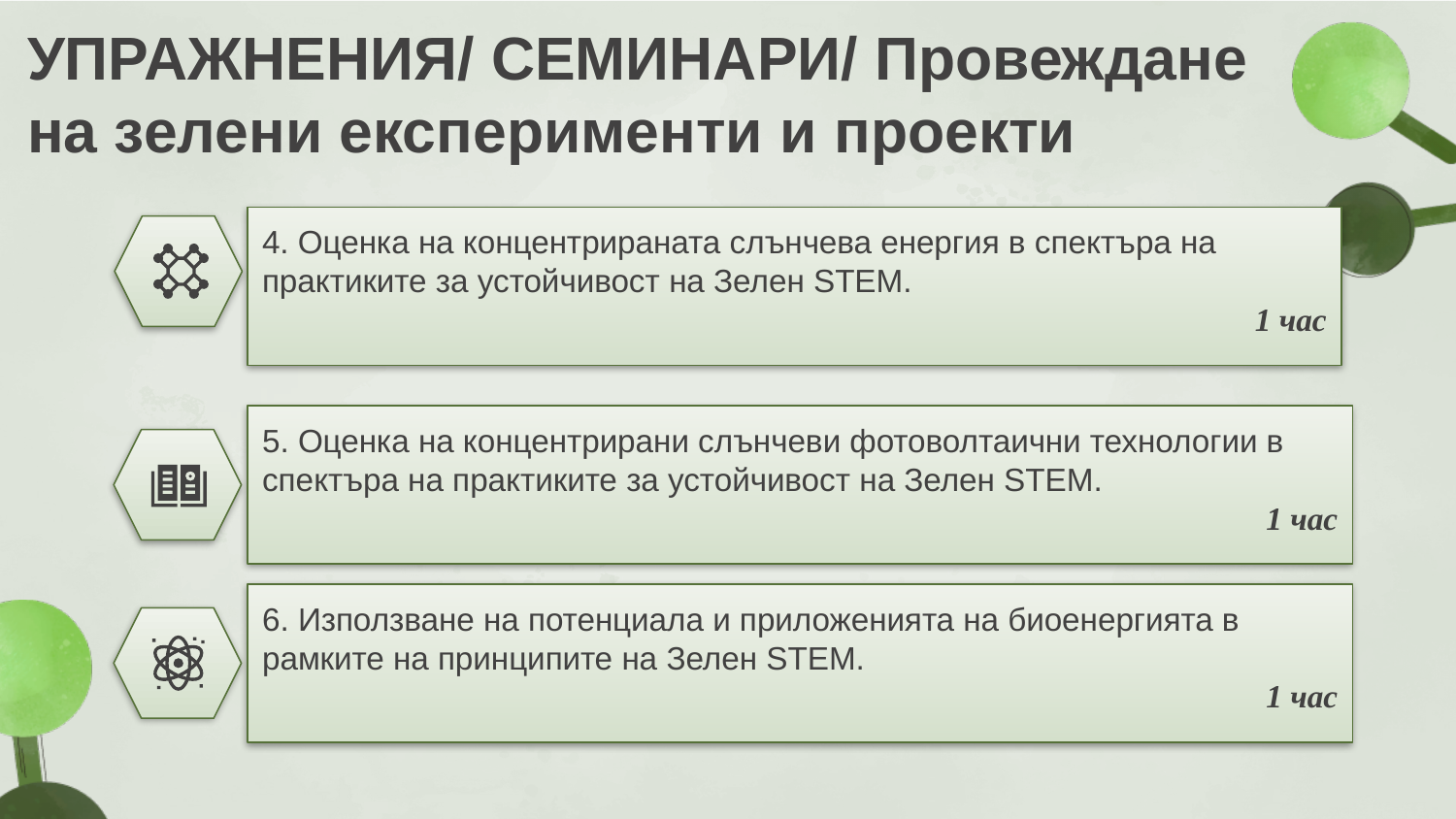

# УПРАЖНЕНИЯ/ СЕМИНАРИ/ Провеждане на зелени експерименти и проекти
4. Оценка на концентрираната слънчева енергия в спектъра на практиките за устойчивост на Зелен STEM.
1 час

5. Оценка на концентрирани слънчеви фотоволтаични технологии в спектъра на практиките за устойчивост на Зелен STEM.
1 час

6. Използване на потенциала и приложенията на биоенергията в рамките на принципите на Зелен STEM.
1 час